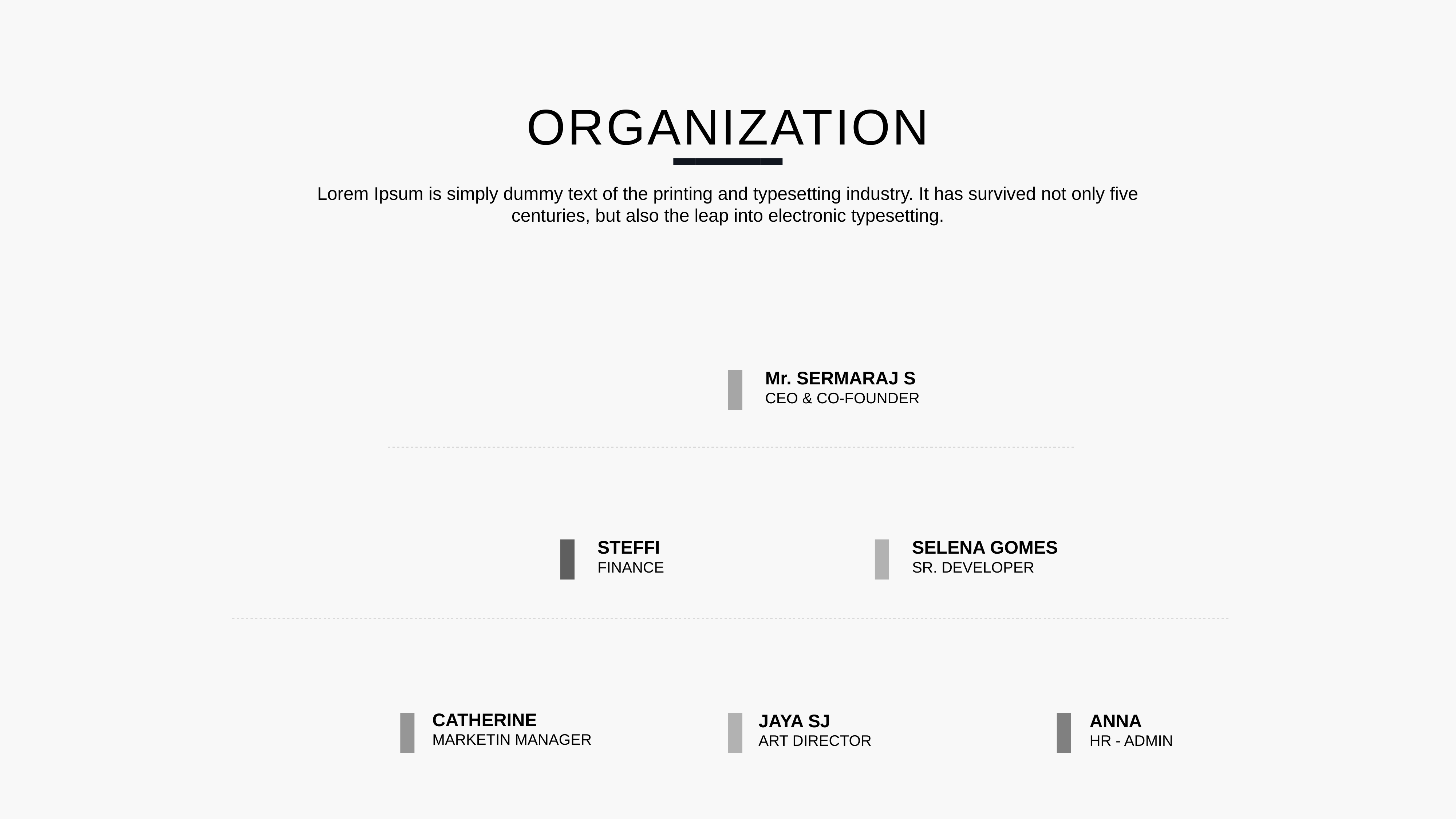

ORGANIZATION

Lorem Ipsum is simply dummy text of the printing and typesetting industry. It has survived not only five centuries, but also the leap into electronic typesetting.

Mr. SERMARAJ S
CEO & CO-FOUNDER

STEFFI
FINANCE
SELENA GOMES
SR. DEVELOPER

CATHERINE
MARKETIN MANAGER
JAYA SJ
ART DIRECTOR
ANNA
HR - ADMIN